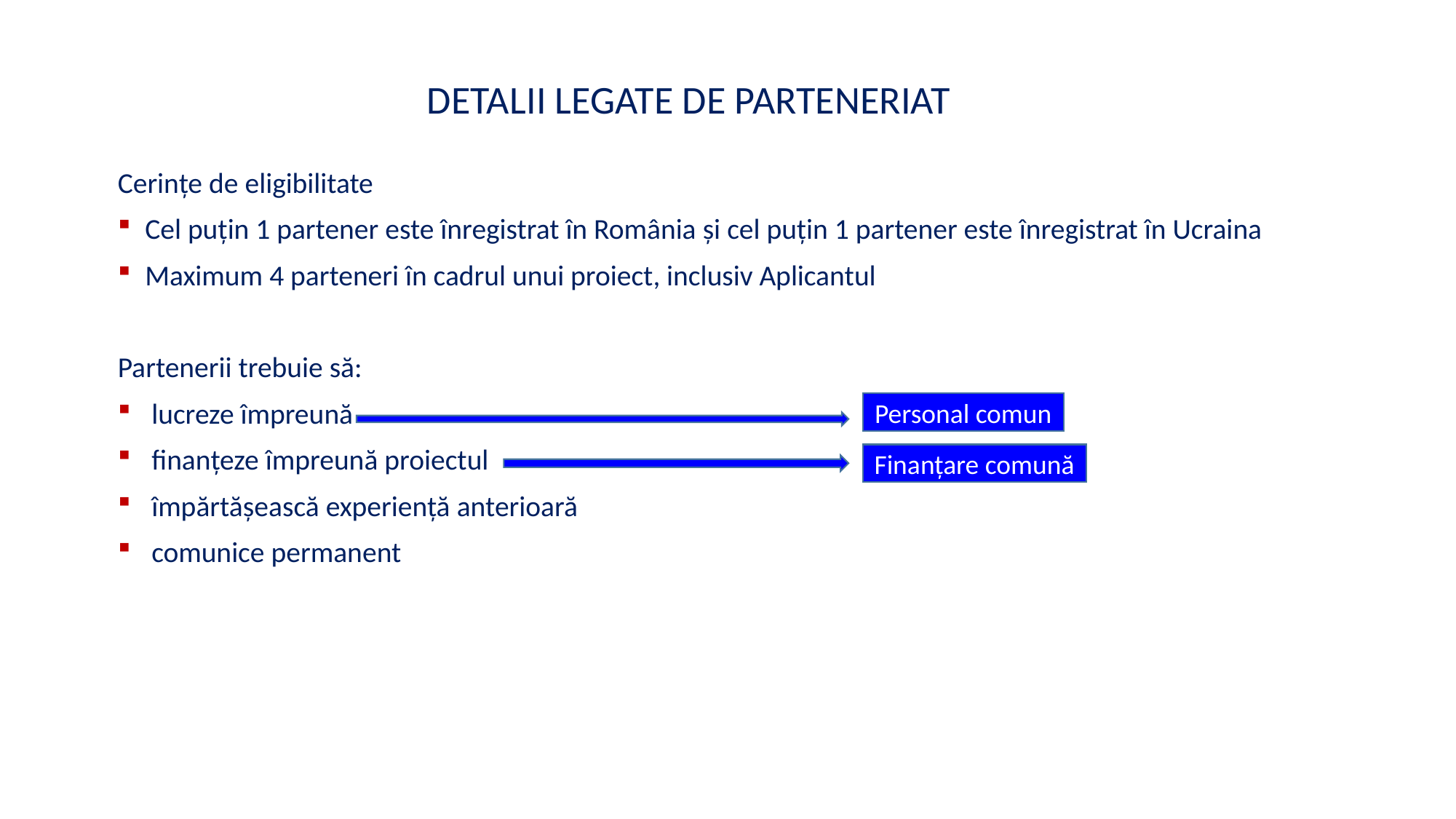

DETALII LEGATE DE PARTENERIAT
Cerințe de eligibilitate
Cel puțin 1 partener este înregistrat în România și cel puțin 1 partener este înregistrat în Ucraina
Maximum 4 parteneri în cadrul unui proiect, inclusiv Aplicantul

Partenerii trebuie să:
 lucreze împreună
 finanțeze împreună proiectul
 împărtășească experiență anterioară
 comunice permanent

Personal comun

Finanțare comună